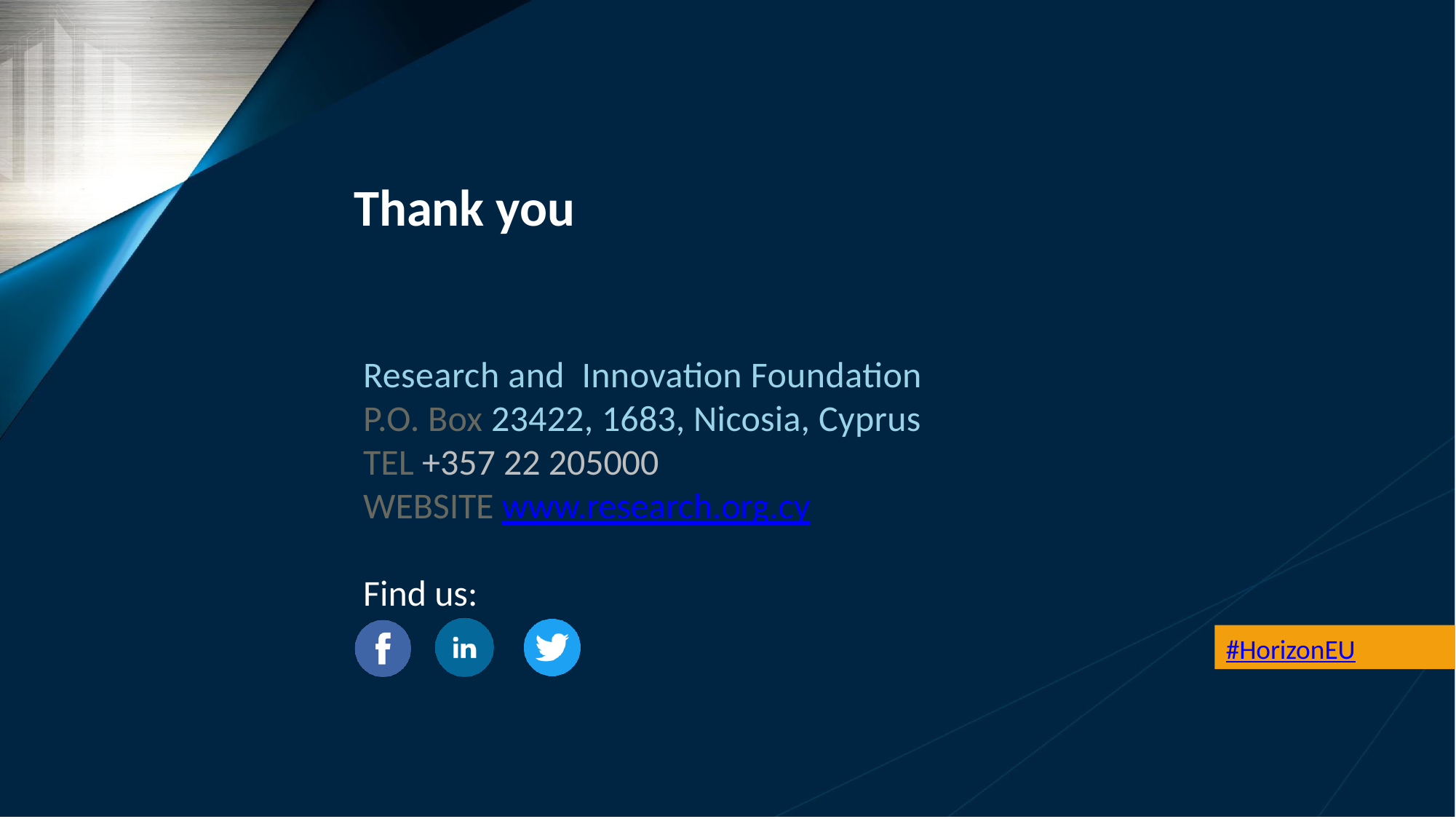

Thank you
Research and  Innovation Foundation
P.O. Box 23422, 1683, Nicosia, Cyprus
ΤEL +357 22 205000
WEBSITE www.research.org.cy
Find us:

#HorizonEU